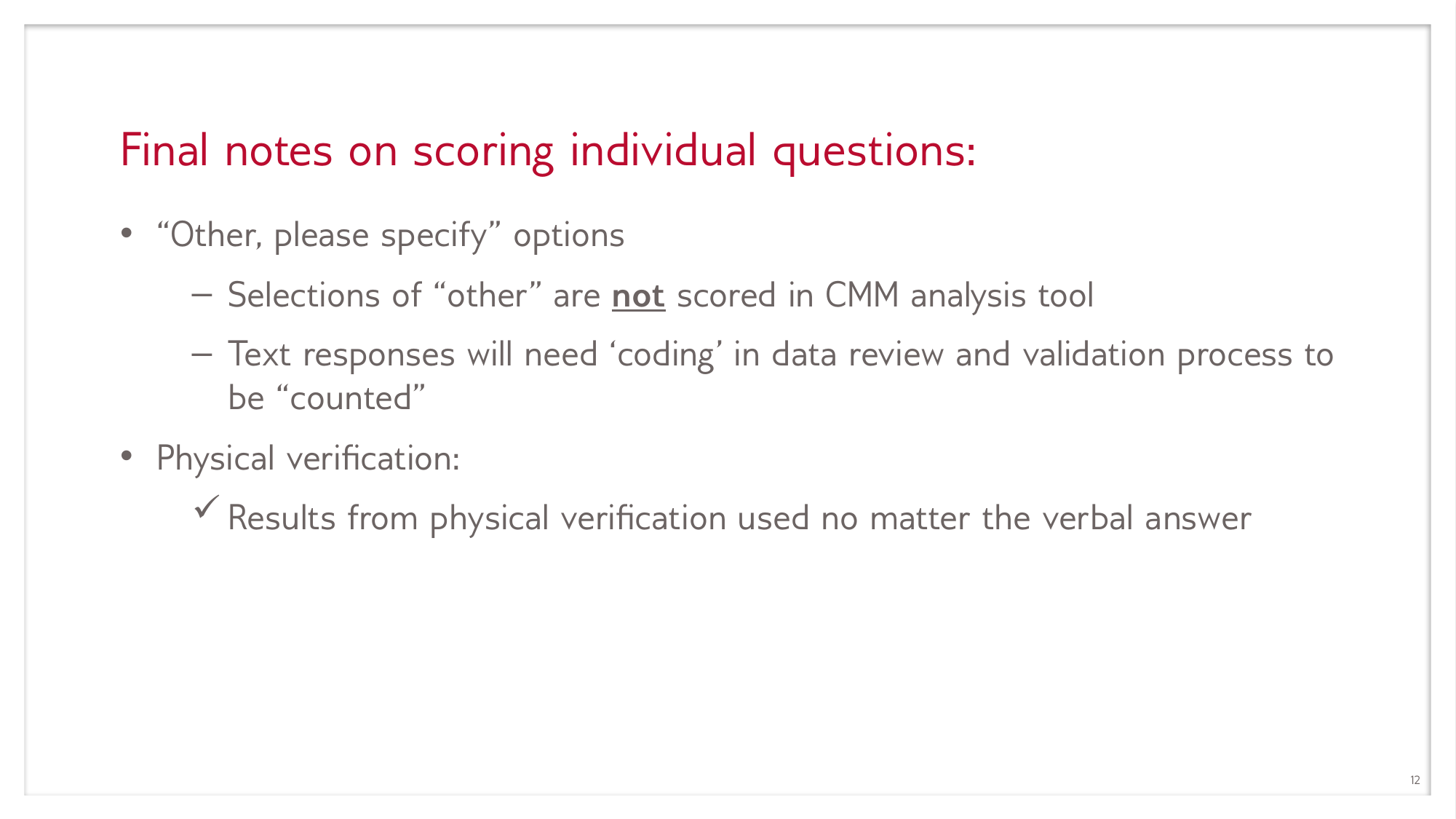

# Final notes on scoring individual questions:
“Other, please specify” options
Selections of “other” are not scored in CMM analysis tool
Text responses will need ‘coding’ in data review and validation process to be “counted”
Physical verification:
Results from physical verification used no matter the verbal answer

12